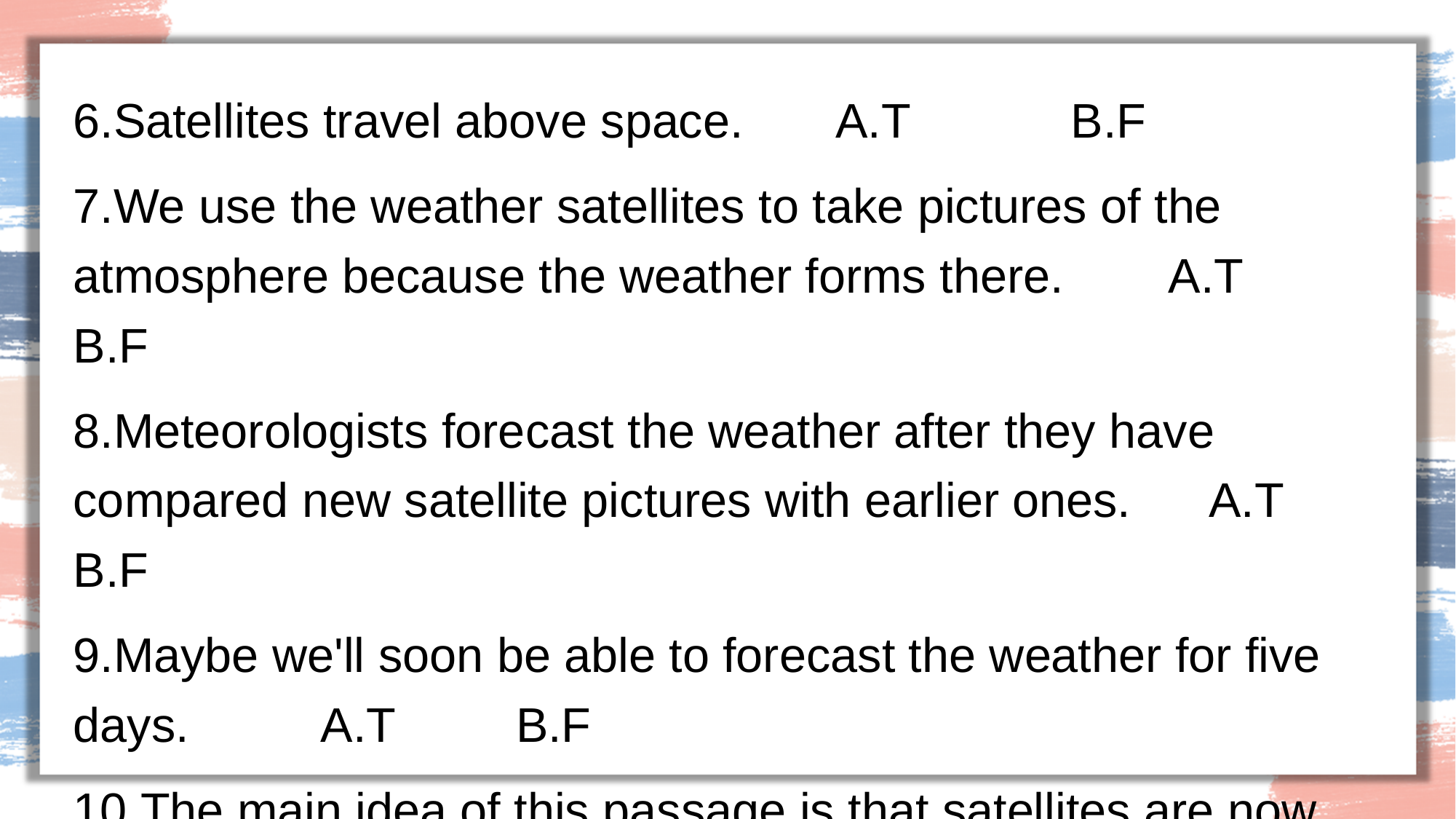

6.Satellites travel above space.       A.T            B.F
7.We use the weather satellites to take pictures of the atmosphere because the weather forms there.        A.T        B.F
8.Meteorologists forecast the weather after they have compared new satellite pictures with earlier ones.      A.T     B.F
9.Maybe we'll soon be able to forecast the weather for five days.          A.T         B.F
10.The main idea of this passage is that satellites are now used in weather forecasting.       A.T            B.F